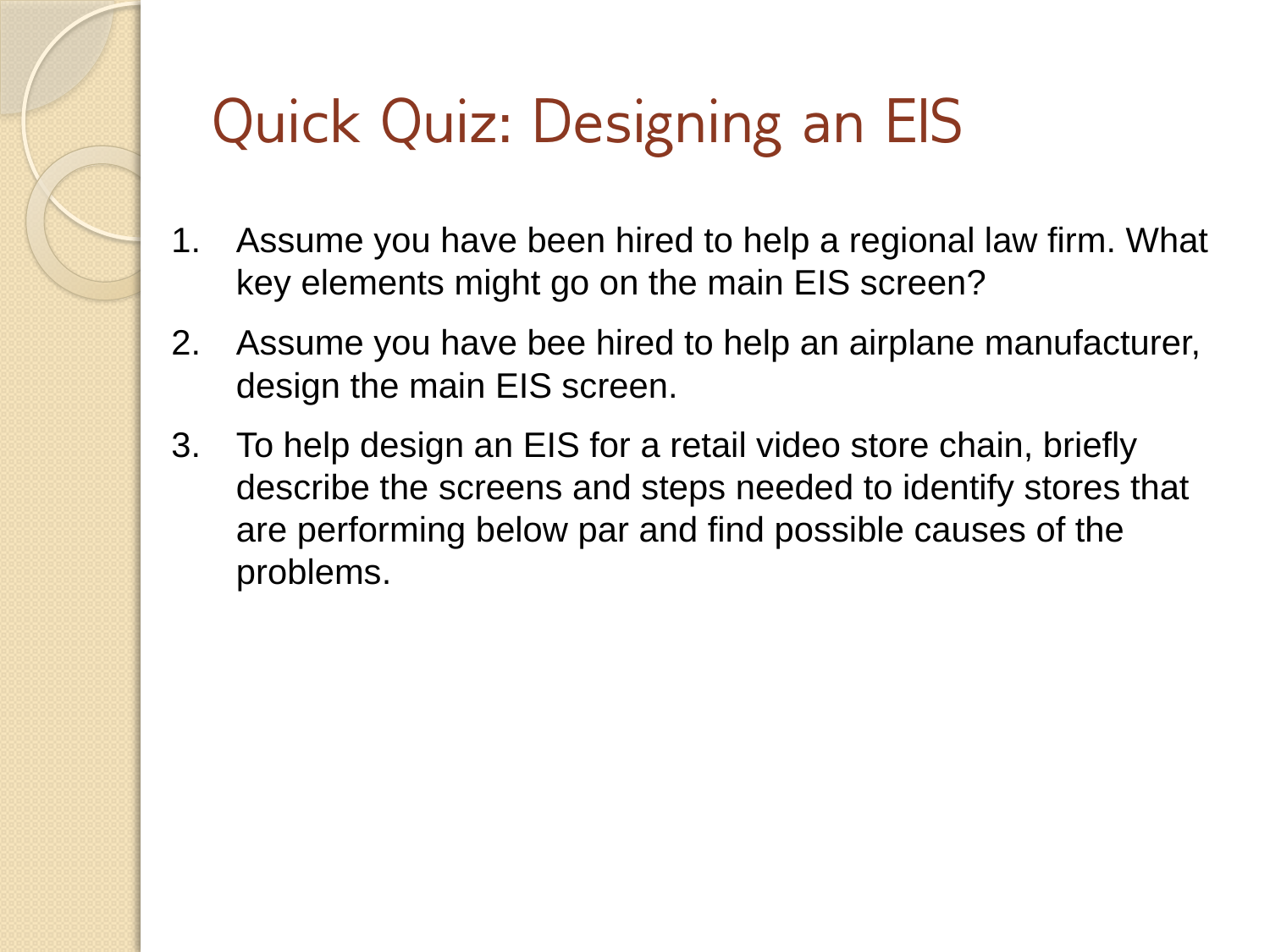

# Quick Quiz: Designing an EIS
1.	Assume you have been hired to help a regional law firm. What key elements might go on the main EIS screen?
2.	Assume you have bee hired to help an airplane manufacturer, design the main EIS screen.
3.	To help design an EIS for a retail video store chain, briefly describe the screens and steps needed to identify stores that are performing below par and find possible causes of the problems.